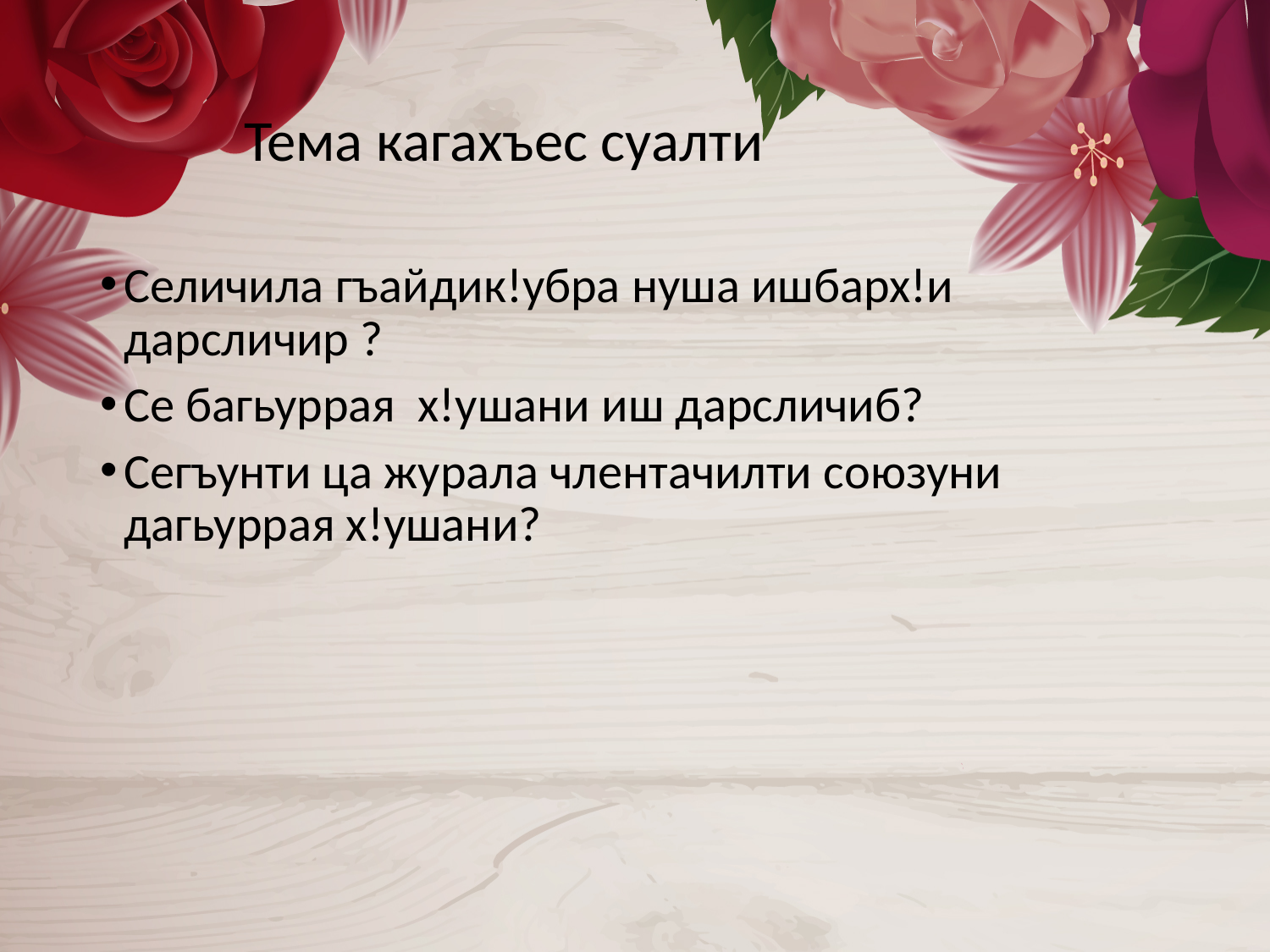

# Тема кагахъес суалти
Селичила гъайдик!убра нуша ишбарх!и дарсличир ?
Се багьуррая  х!ушани иш дарсличиб?
Сегъунти ца журала члентачилти союзуни  дагьуррая х!ушани?